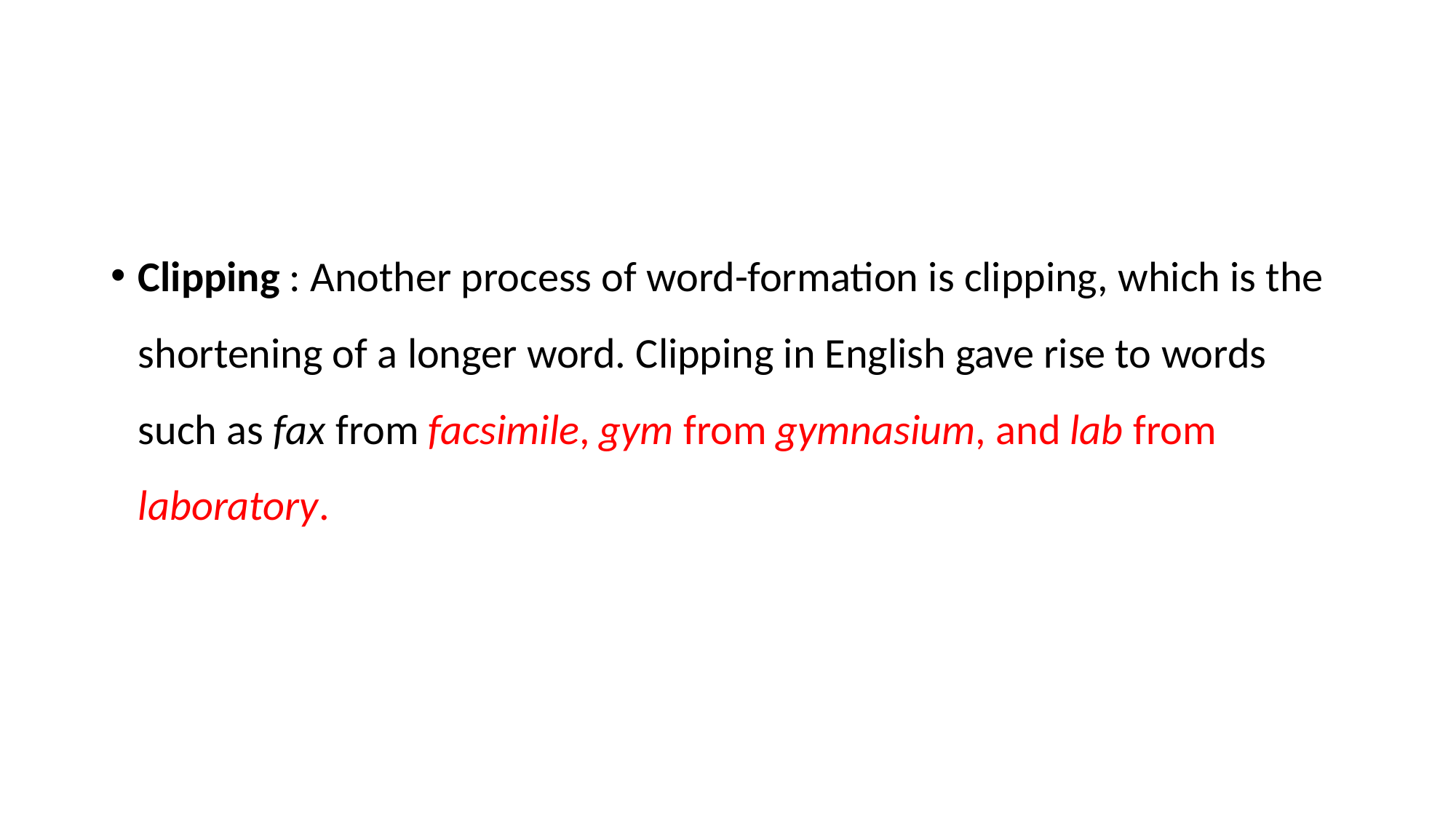

#
Clipping : Another process of word-formation is clipping, which is the shortening of a longer word. Clipping in English gave rise to words such as fax from facsimile, gym from gymnasium, and lab from laboratory.